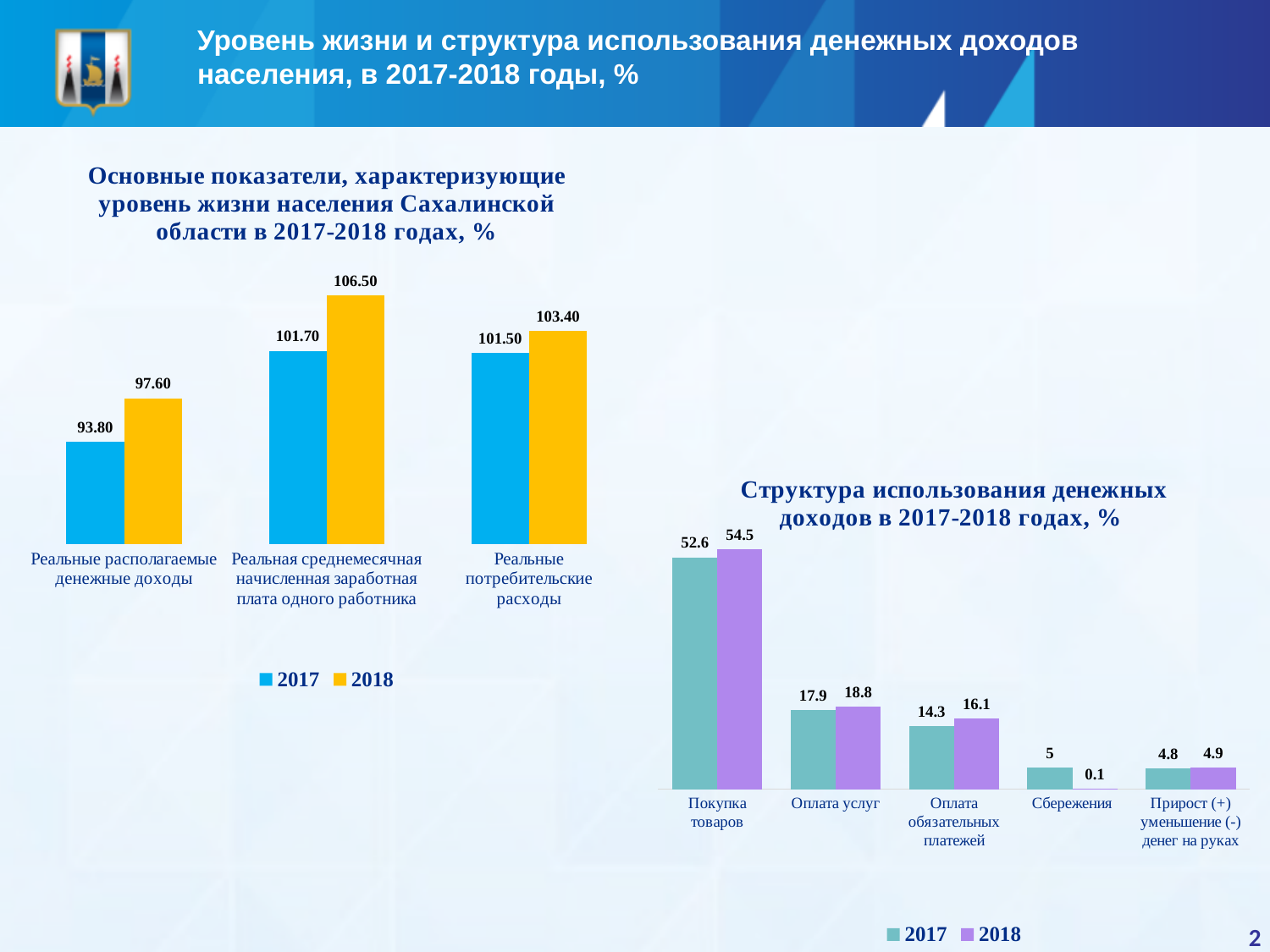

Уровень жизни и структура использования денежных доходов населения, в 2017-2018 годы, %

### Chart: Основные показатели, характеризующие уровень жизни населения Сахалинской области в 2017-2018 годах, %

| Category | 2017 | 2018 |
|---|---|---|
| Реальные располагаемые денежные доходы | 93.8 | 97.6 |
| Реальная среднемесячная начисленная заработная плата одного работника | 101.7 | 106.5 |
| Реальные потребительские расходы | 101.5 | 103.4 |

### Chart: Структура использования денежных доходов в 2017-2018 годах, %

| Category | 2017 | 2018 |
|---|---|---|
| Покупка товаров | 52.6 | 54.5 |
| Оплата услуг | 17.9 | 18.8 |
| Оплата обязательных платежей | 14.3 | 16.1 |
| Сбережения | 5.0 | 0.1 |
| Прирост (+) уменьшение (-) денег на руках | 4.8 | 4.9 |
2